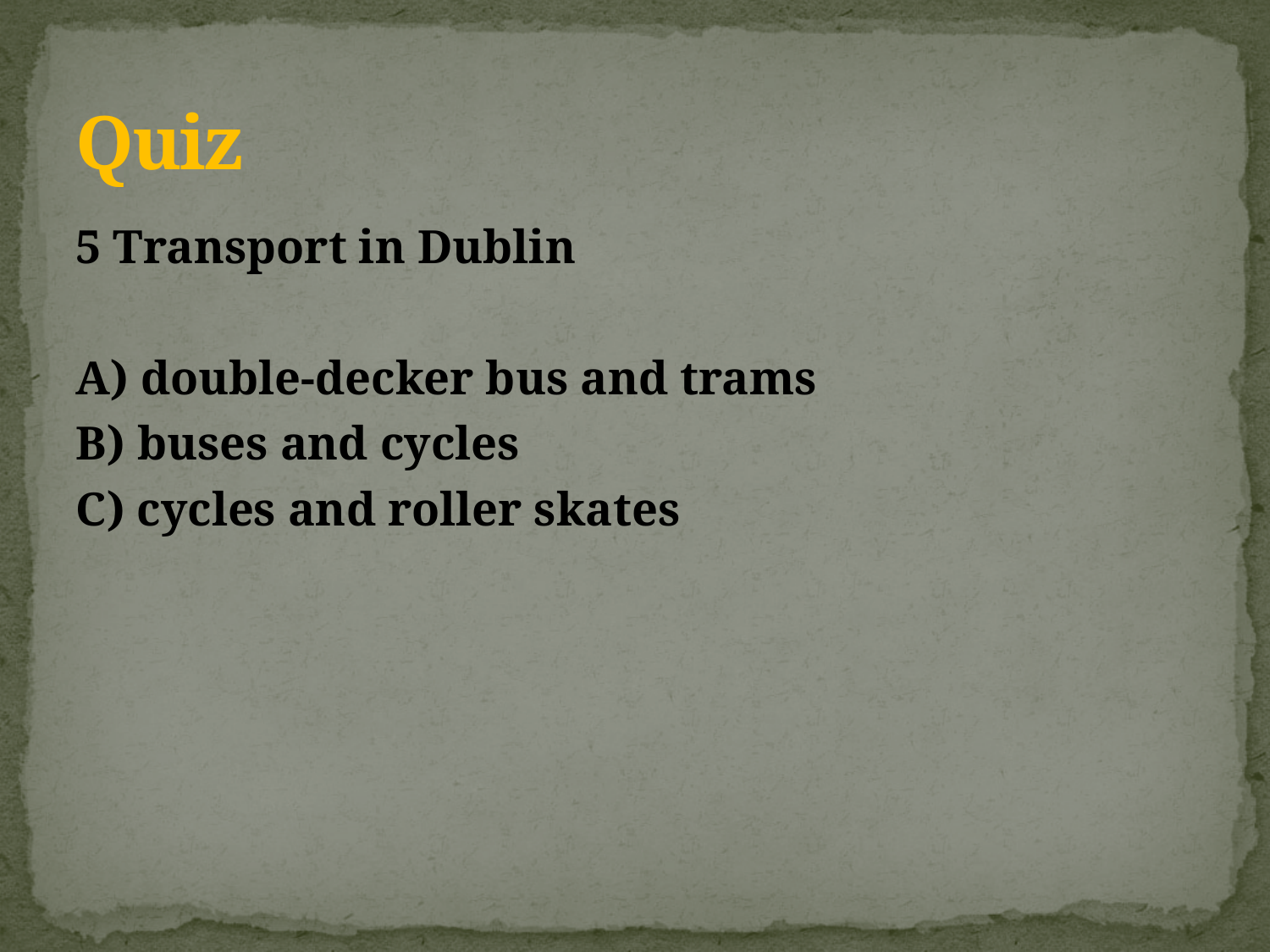

# Quiz
5 Transport in Dublin

А) double-decker bus and trams
B) buses and cycles
C) cycles and roller skates